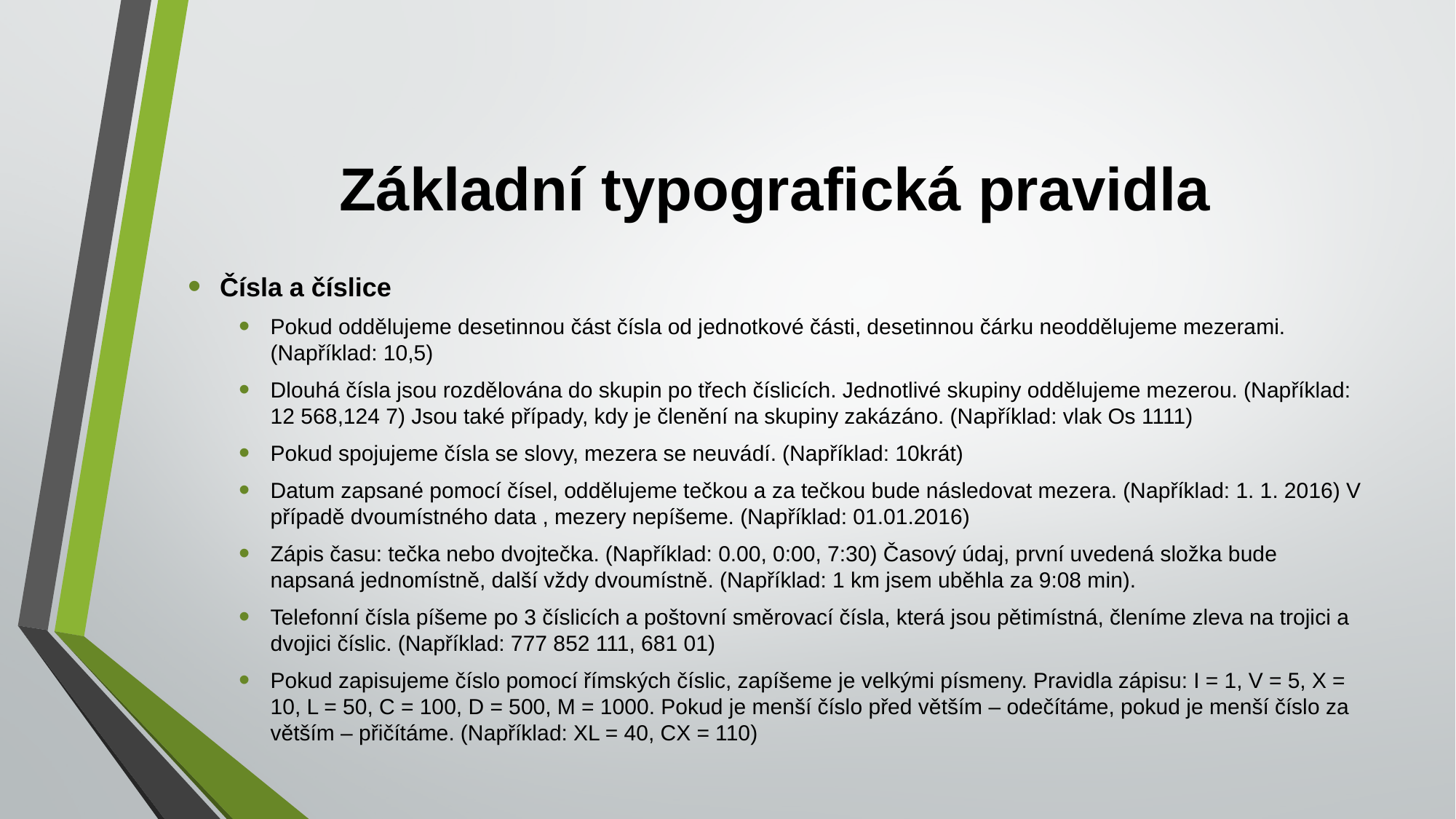

# Základní typografická pravidla
Čísla a číslice
Pokud oddělujeme desetinnou část čísla od jednotkové části, desetinnou čárku neoddělujeme mezerami. (Například: 10,5)
Dlouhá čísla jsou rozdělována do skupin po třech číslicích. Jednotlivé skupiny oddělujeme mezerou. (Například: 12 568,124 7) Jsou také případy, kdy je členění na skupiny zakázáno. (Například: vlak Os 1111)
Pokud spojujeme čísla se slovy, mezera se neuvádí. (Například: 10krát)
Datum zapsané pomocí čísel, oddělujeme tečkou a za tečkou bude následovat mezera. (Například: 1. 1. 2016) V případě dvoumístného data , mezery nepíšeme. (Například: 01.01.2016)
Zápis času: tečka nebo dvojtečka. (Například: 0.00, 0:00, 7:30) Časový údaj, první uvedená složka bude napsaná jednomístně, další vždy dvoumístně. (Například: 1 km jsem uběhla za 9:08 min).
Telefonní čísla píšeme po 3 číslicích a poštovní směrovací čísla, která jsou pětimístná, členíme zleva na trojici a dvojici číslic. (Například: 777 852 111, 681 01)
Pokud zapisujeme číslo pomocí římských číslic, zapíšeme je velkými písmeny. Pravidla zápisu: I = 1, V = 5, X = 10, L = 50, C = 100, D = 500, M = 1000. Pokud je menší číslo před větším – odečítáme, pokud je menší číslo za větším – přičítáme. (Například: XL = 40, CX = 110)